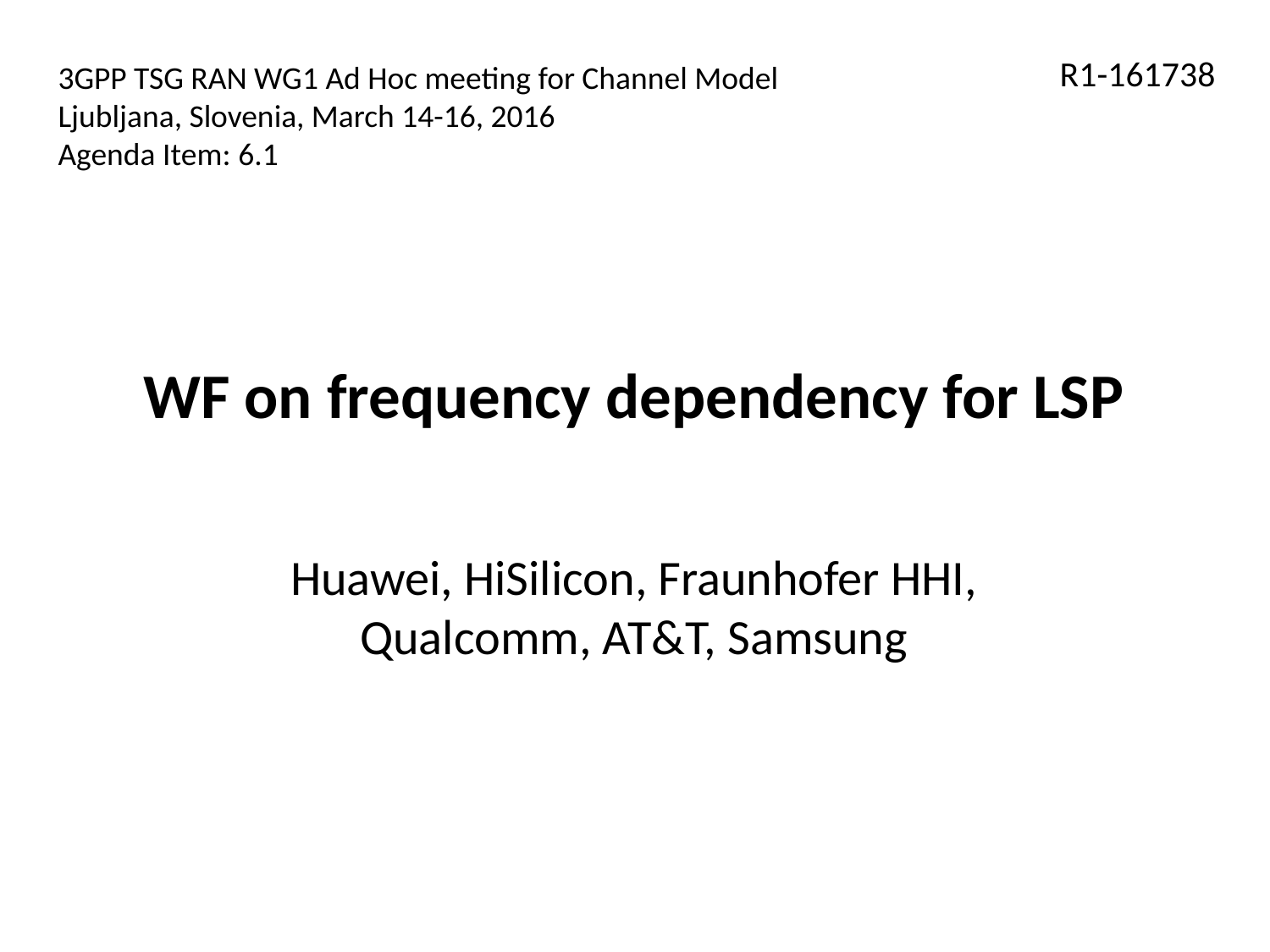

R1-161738
3GPP TSG RAN WG1 Ad Hoc meeting for Channel Model
Ljubljana, Slovenia, March 14-16, 2016
Agenda Item: 6.1
# WF on frequency dependency for LSP
Huawei, HiSilicon, Fraunhofer HHI, Qualcomm, AT&T, Samsung